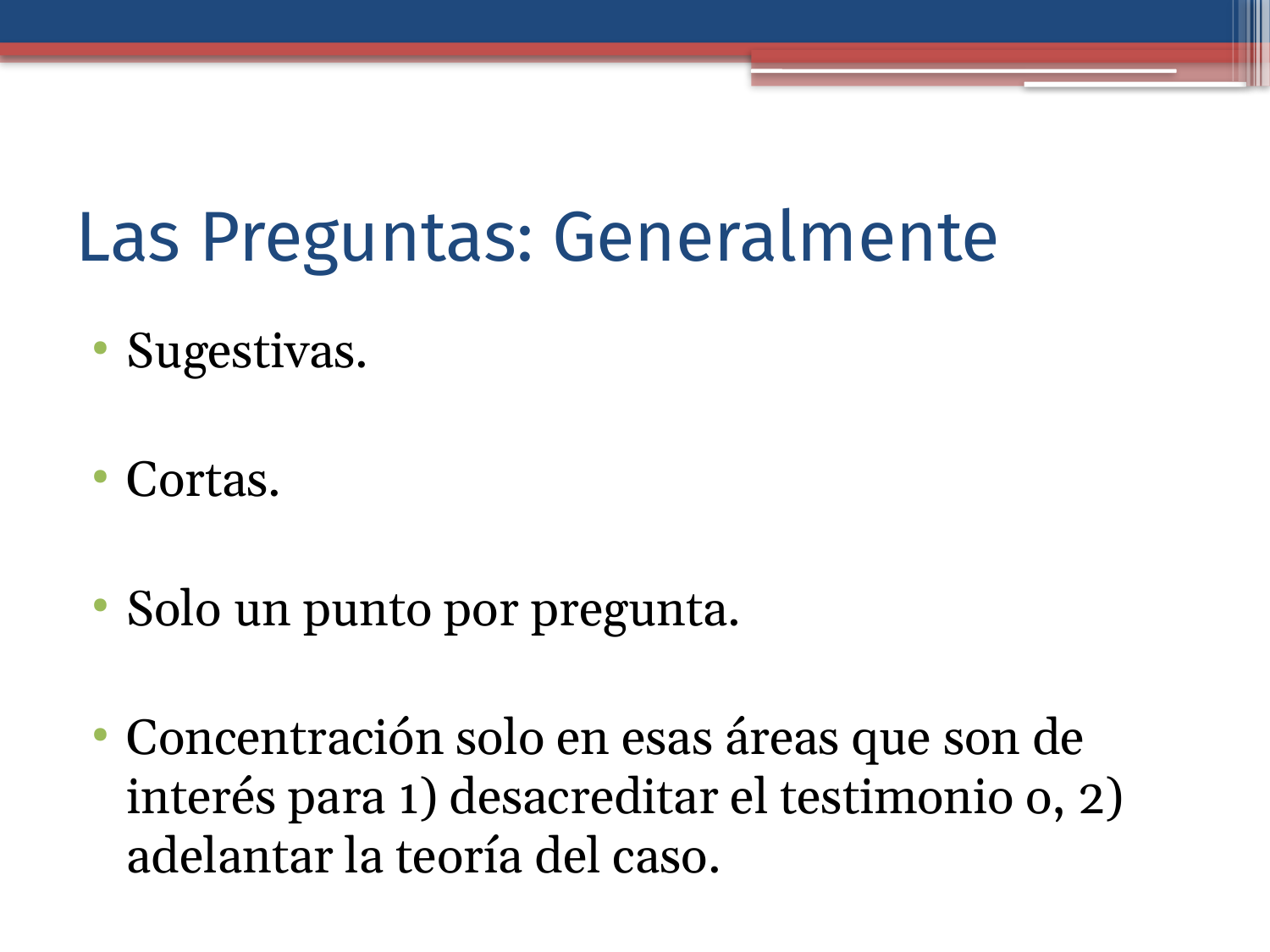

# Las Preguntas: Generalmente
Sugestivas.

Cortas.

Solo un punto por pregunta.

Concentración solo en esas áreas que son de interés para 1) desacreditar el testimonio o, 2) adelantar la teoría del caso.